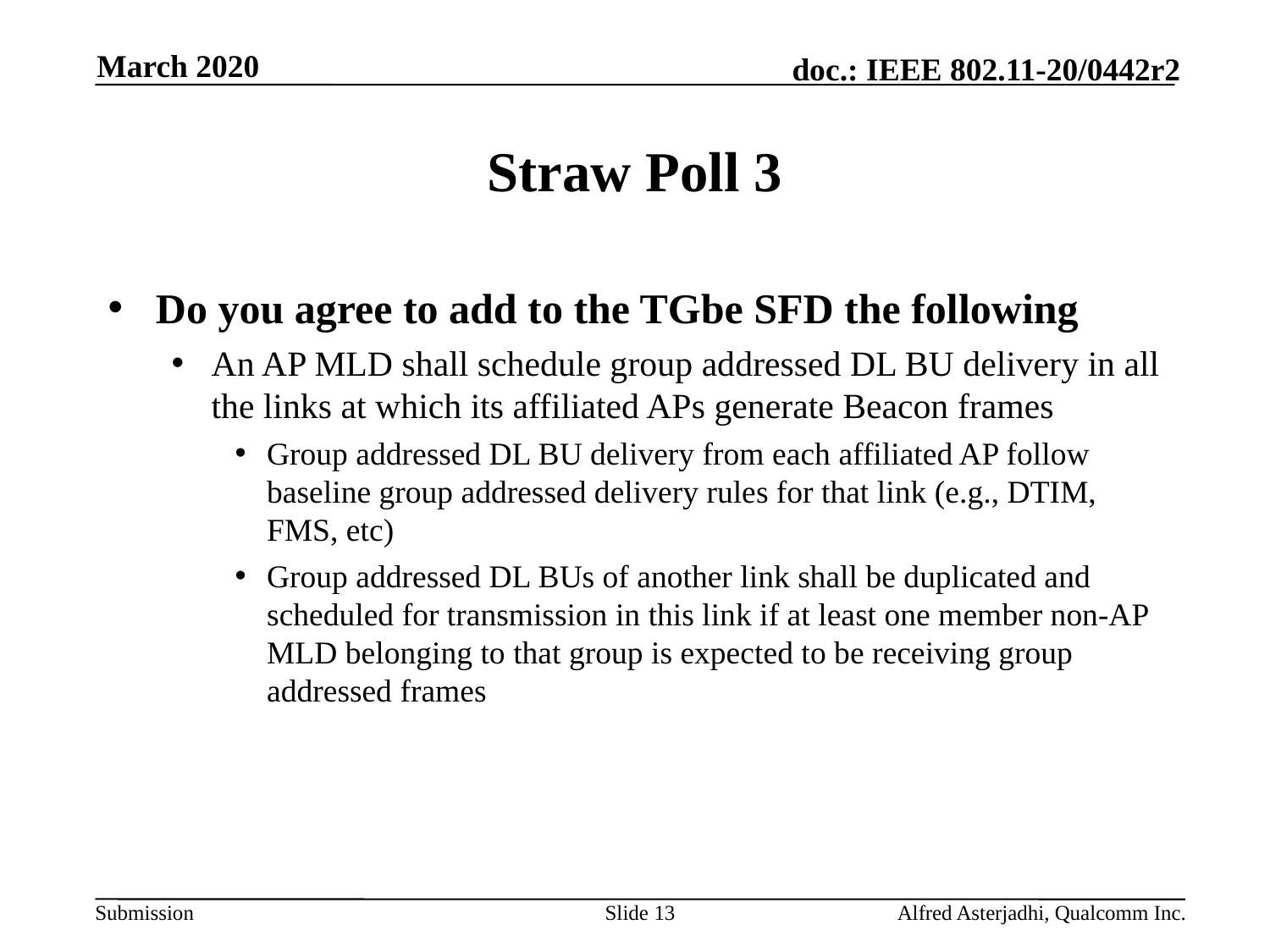

March 2020
# Straw Poll 3
Do you agree to add to the TGbe SFD the following
An AP MLD shall schedule group addressed DL BU delivery in all the links at which its affiliated APs generate Beacon frames
Group addressed DL BU delivery from each affiliated AP follow baseline group addressed delivery rules for that link (e.g., DTIM, FMS, etc)
Group addressed DL BUs of another link shall be duplicated and scheduled for transmission in this link if at least one member non-AP MLD belonging to that group is expected to be receiving group addressed frames

Slide 13
Alfred Asterjadhi, Qualcomm Inc.